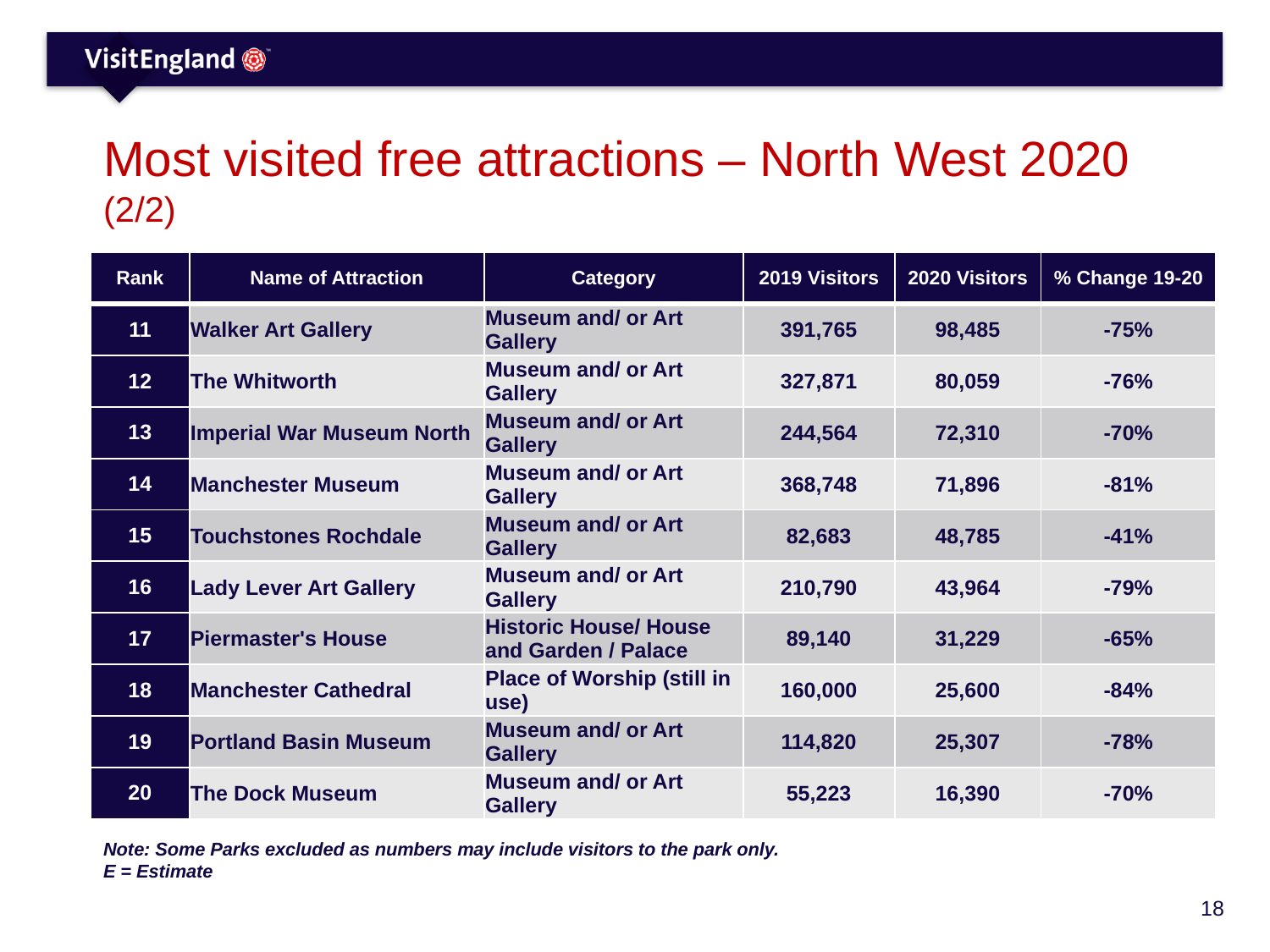

# Most visited free attractions – North West 2020 (2/2)
| Rank | Name of Attraction | Category | 2019 Visitors | 2020 Visitors | % Change 19-20 |
| --- | --- | --- | --- | --- | --- |
| 11 | Walker Art Gallery | Museum and/ or Art Gallery | 391,765 | 98,485 | -75% |
| 12 | The Whitworth | Museum and/ or Art Gallery | 327,871 | 80,059 | -76% |
| 13 | Imperial War Museum North | Museum and/ or Art Gallery | 244,564 | 72,310 | -70% |
| 14 | Manchester Museum | Museum and/ or Art Gallery | 368,748 | 71,896 | -81% |
| 15 | Touchstones Rochdale | Museum and/ or Art Gallery | 82,683 | 48,785 | -41% |
| 16 | Lady Lever Art Gallery | Museum and/ or Art Gallery | 210,790 | 43,964 | -79% |
| 17 | Piermaster's House | Historic House/ House and Garden / Palace | 89,140 | 31,229 | -65% |
| 18 | Manchester Cathedral | Place of Worship (still in use) | 160,000 | 25,600 | -84% |
| 19 | Portland Basin Museum | Museum and/ or Art Gallery | 114,820 | 25,307 | -78% |
| 20 | The Dock Museum | Museum and/ or Art Gallery | 55,223 | 16,390 | -70% |
Note: Some Parks excluded as numbers may include visitors to the park only.
E = Estimate